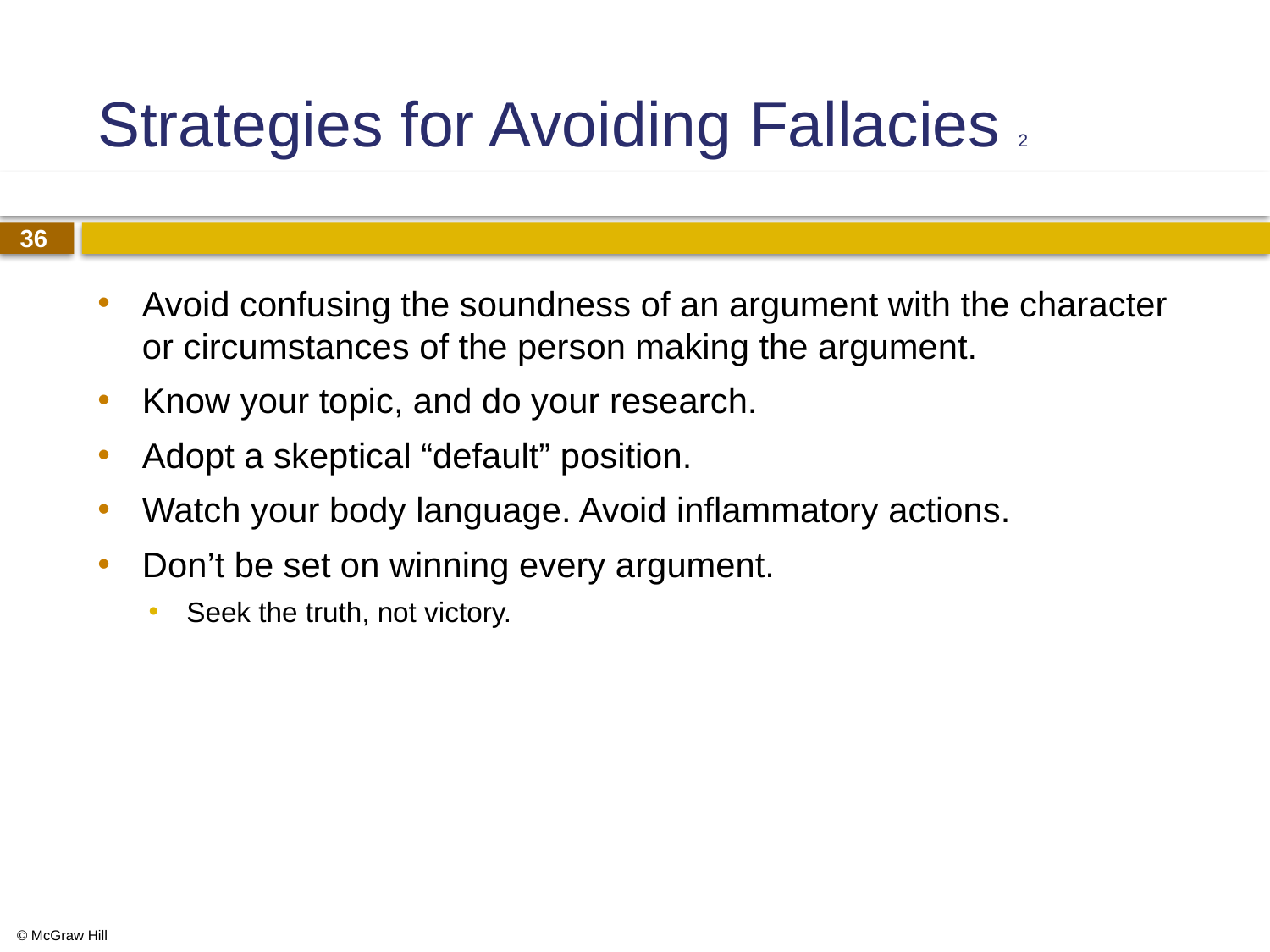

# Strategies for Avoiding Fallacies 2
Avoid confusing the soundness of an argument with the character or circumstances of the person making the argument.
Know your topic, and do your research.
Adopt a skeptical “default” position.
Watch your body language. Avoid inflammatory actions.
Don’t be set on winning every argument.
Seek the truth, not victory.